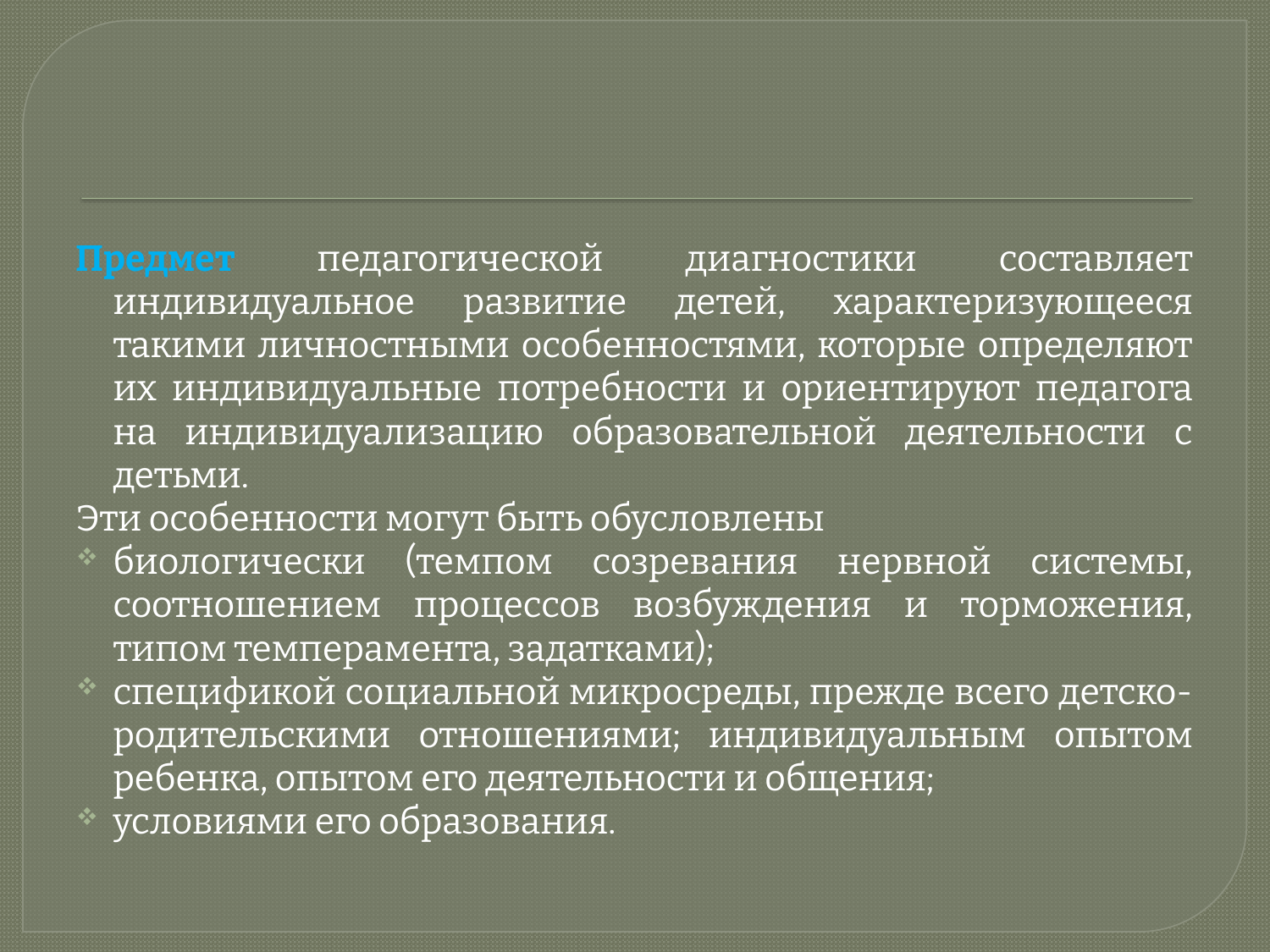

Предмет педагогической диагностики составляет индивидуальное развитие детей, характеризующееся такими личностными особенностями, которые определяют их индивидуальные потребности и ориентируют педагога на индивидуализацию образовательной деятельности с детьми.
Эти особенности могут быть обусловлены
биологически (темпом созревания нервной системы, соотношением процессов возбуждения и торможения, типом темперамента, задатками);
спецификой социальной микросреды, прежде всего детско-родительскими отношениями; индивидуальным опытом ребенка, опытом его деятельности и общения;
условиями его образования.